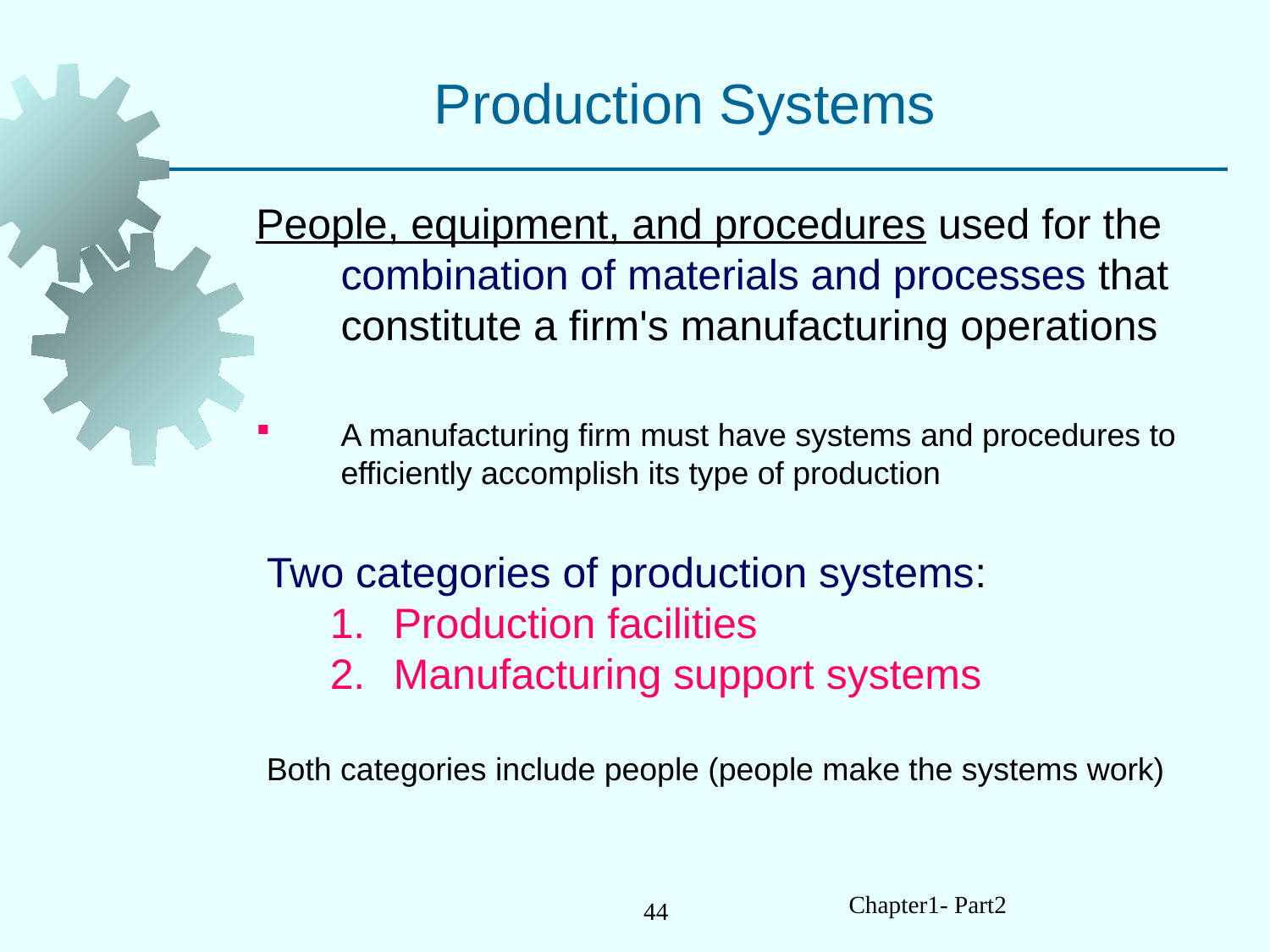

# Production Systems
People, equipment, and procedures used for the combination of materials and processes that constitute a firm's manufacturing operations

A manufacturing firm must have systems and procedures to efficiently accomplish its type of production
Two categories of production systems:
Production facilities
Manufacturing support systems

Both categories include people (people make the systems work)
Chapter1- Part2
44